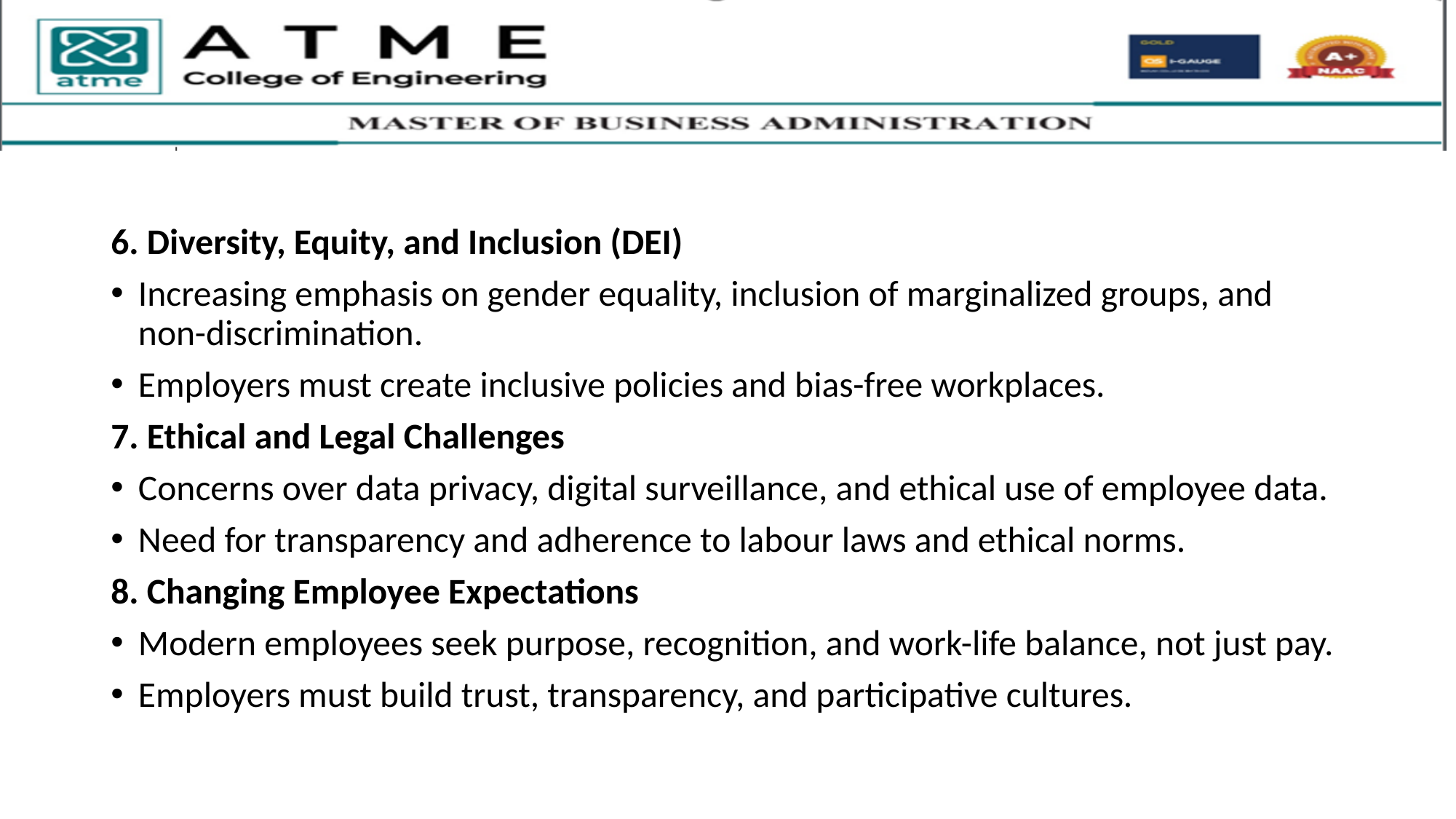

6. Diversity, Equity, and Inclusion (DEI)
Increasing emphasis on gender equality, inclusion of marginalized groups, and non-discrimination.
Employers must create inclusive policies and bias-free workplaces.
7. Ethical and Legal Challenges
Concerns over data privacy, digital surveillance, and ethical use of employee data.
Need for transparency and adherence to labour laws and ethical norms.
8. Changing Employee Expectations
Modern employees seek purpose, recognition, and work-life balance, not just pay.
Employers must build trust, transparency, and participative cultures.